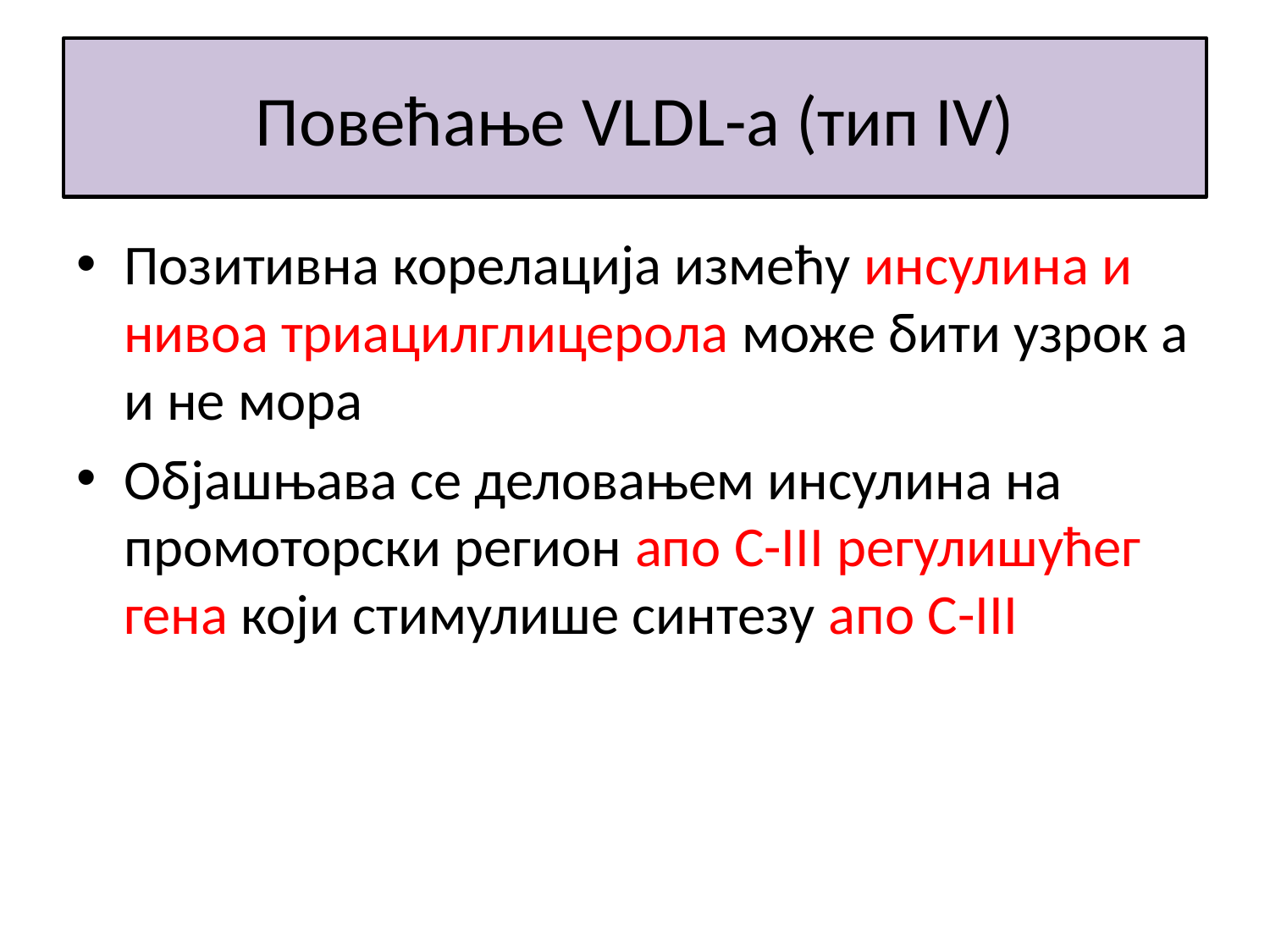

# Повећање VLDL-a (тип IV)
Позитивна корелација измећу инсулина и нивоа триацилглицерола може бити узрок а и не мора
Објашњава се деловањем инсулина на промоторски регион апо C-III регулишућег гена који стимулише синтезу апо C-III